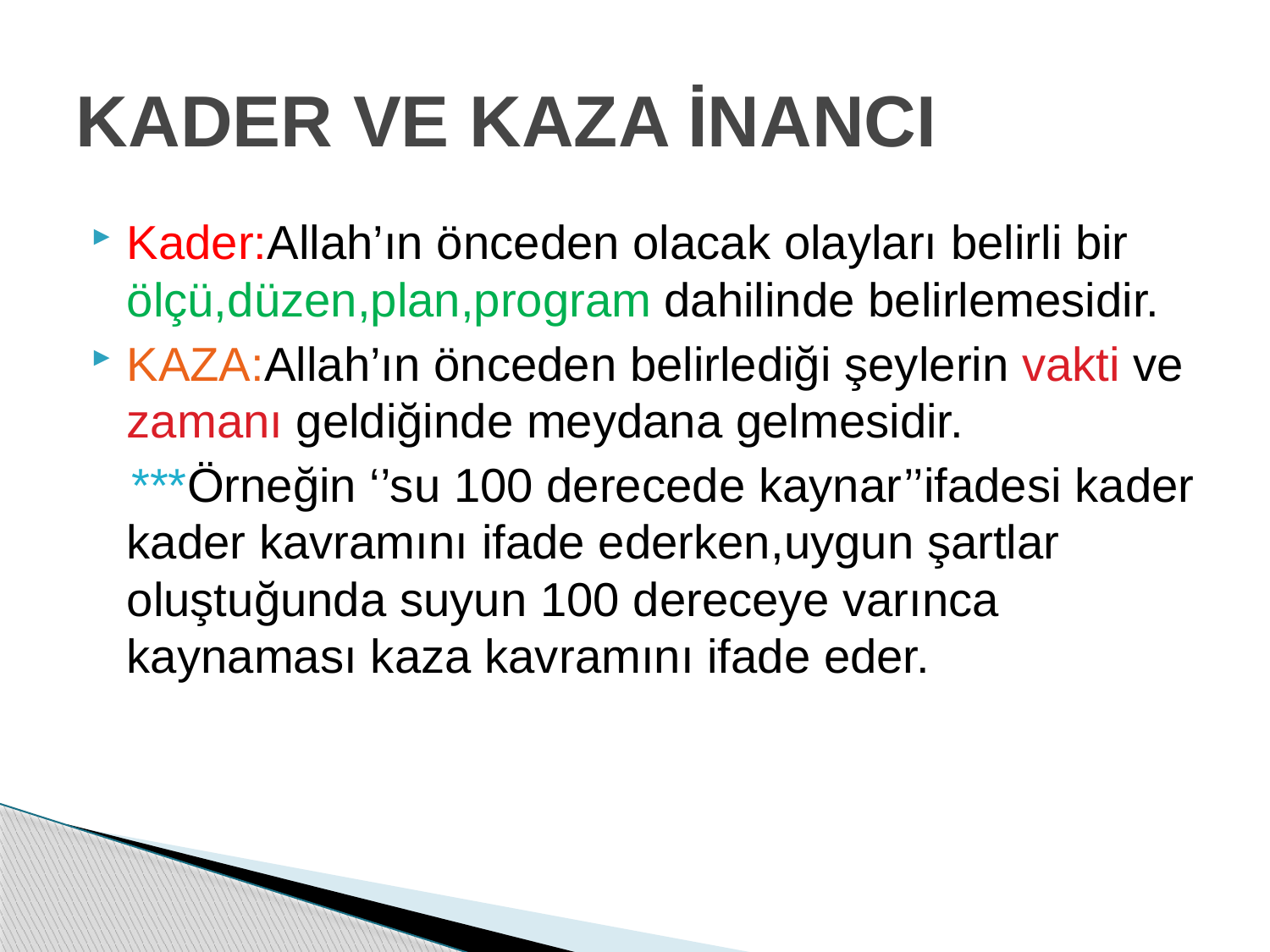

# KADER VE KAZA İNANCI
Kader:Allah’ın önceden olacak olayları belirli bir ölçü,düzen,plan,program dahilinde belirlemesidir.
KAZA:Allah’ın önceden belirlediği şeylerin vakti ve zamanı geldiğinde meydana gelmesidir.
   ***Örneğin ‘’su 100 derecede kaynar’’ifadesi kader kader kavramını ifade ederken,uygun şartlar oluştuğunda suyun 100 dereceye varınca kaynaması kaza kavramını ifade eder.